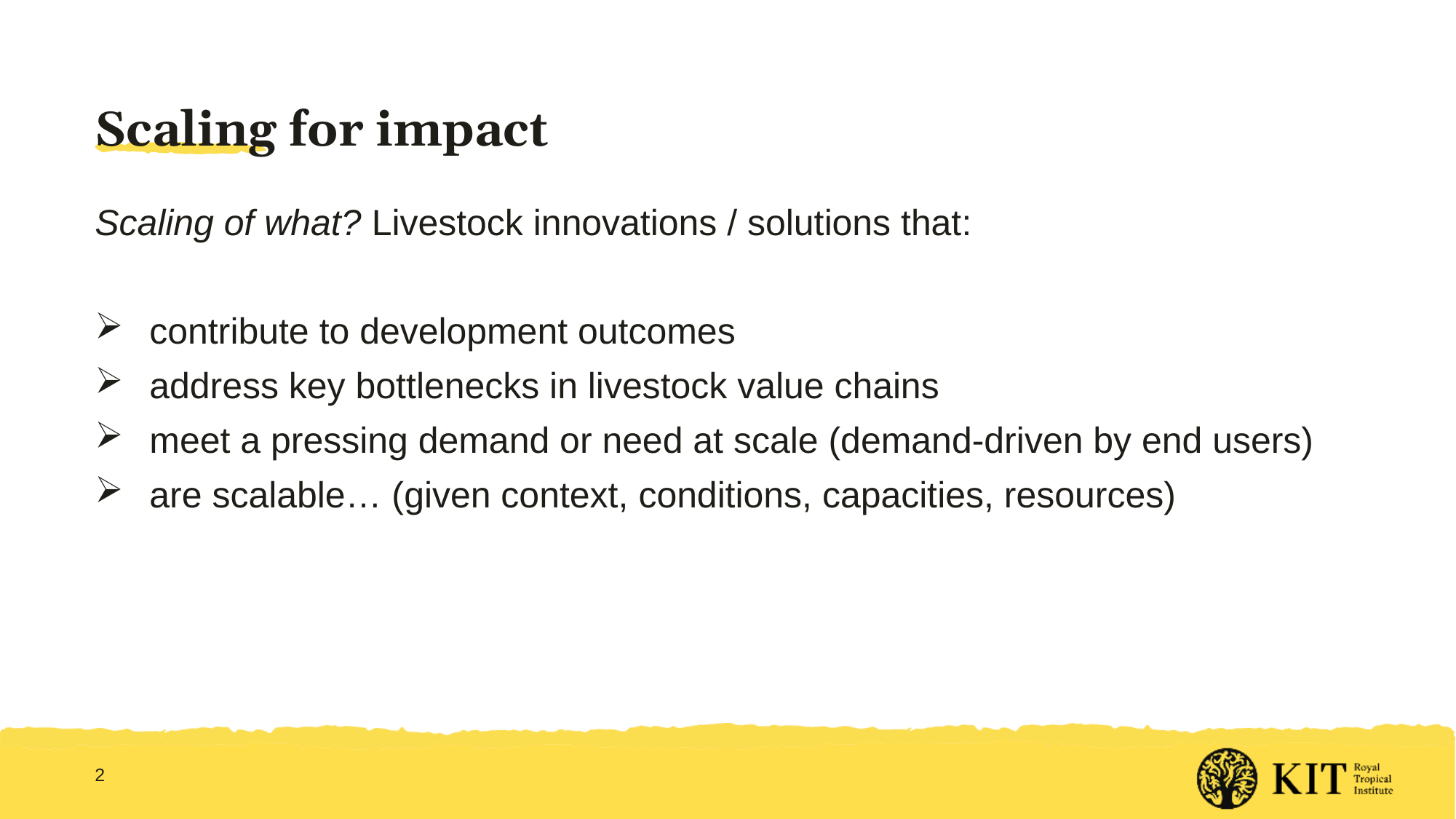

# Scaling for impact
Scaling of what? Livestock innovations / solutions that:

contribute to development outcomes
address key bottlenecks in livestock value chains
meet a pressing demand or need at scale (demand-driven by end users)
are scalable… (given context, conditions, capacities, resources)

2